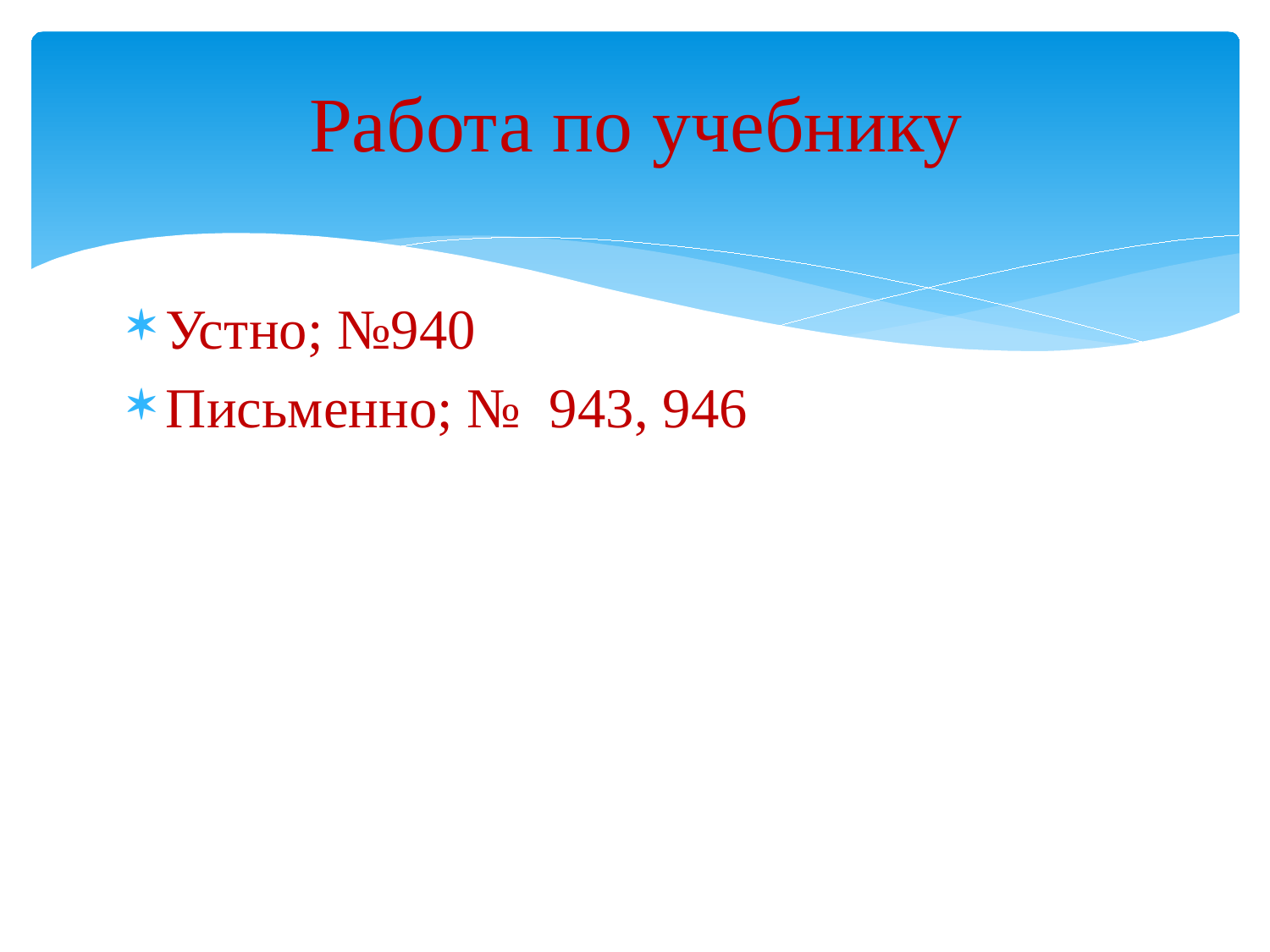

# Работа по учебнику
Устно; №940
Письменно; №  943, 946